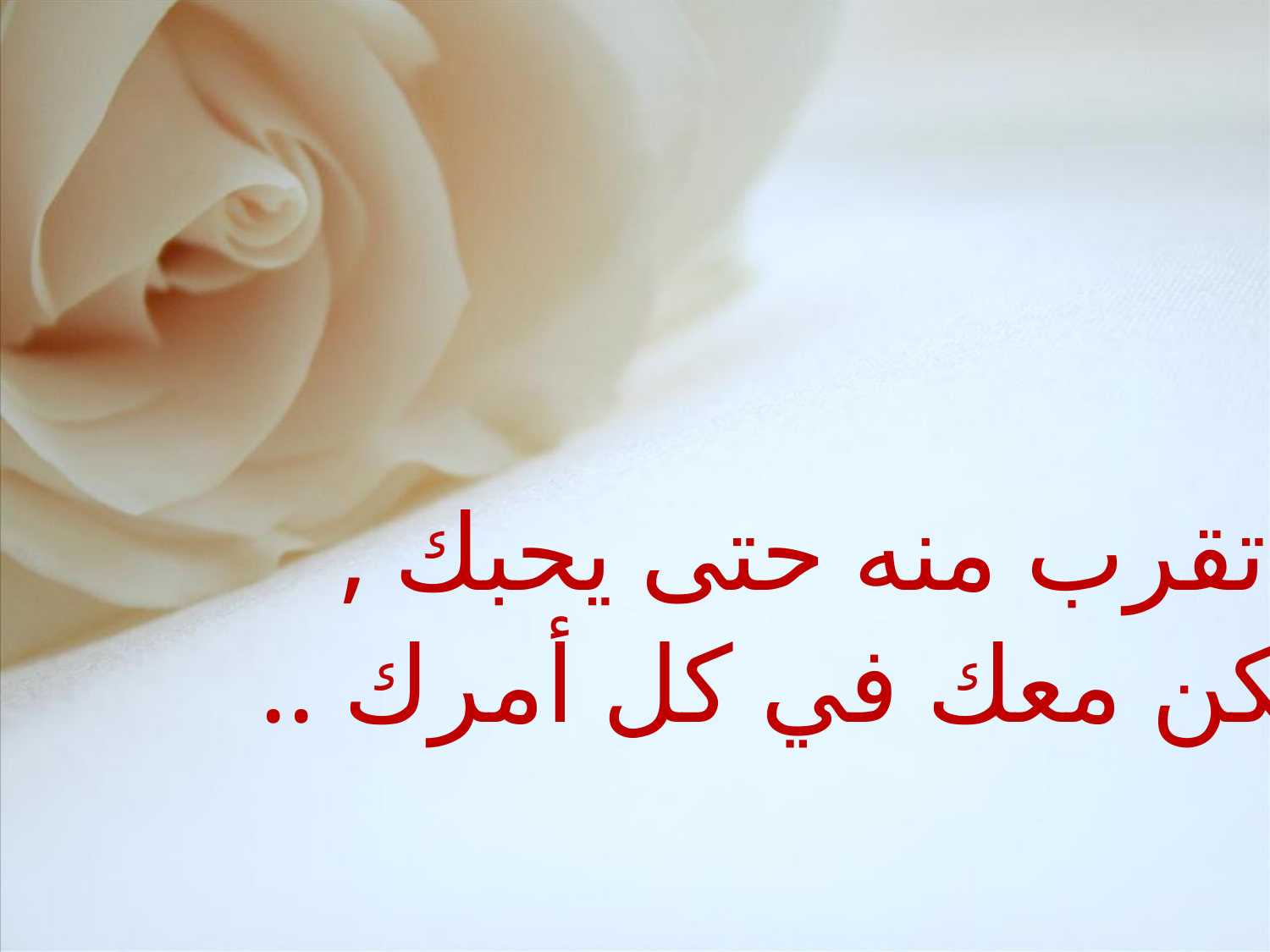

#
تقرب منه حتى يحبك ,
يكن معك في كل أمرك ..